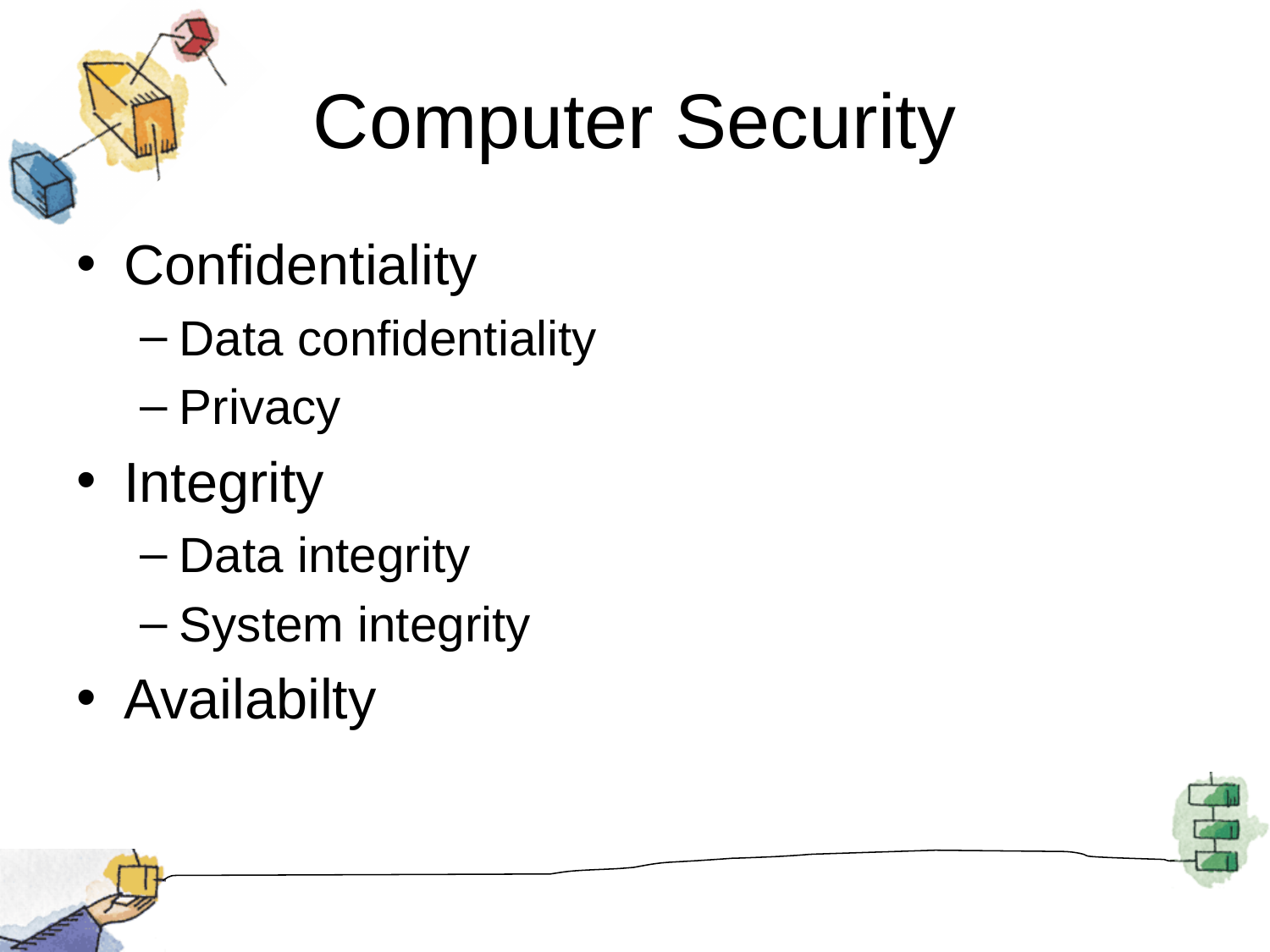

# Computer Security
Confidentiality
Data confidentiality
Privacy
Integrity
Data integrity
System integrity
Availabilty